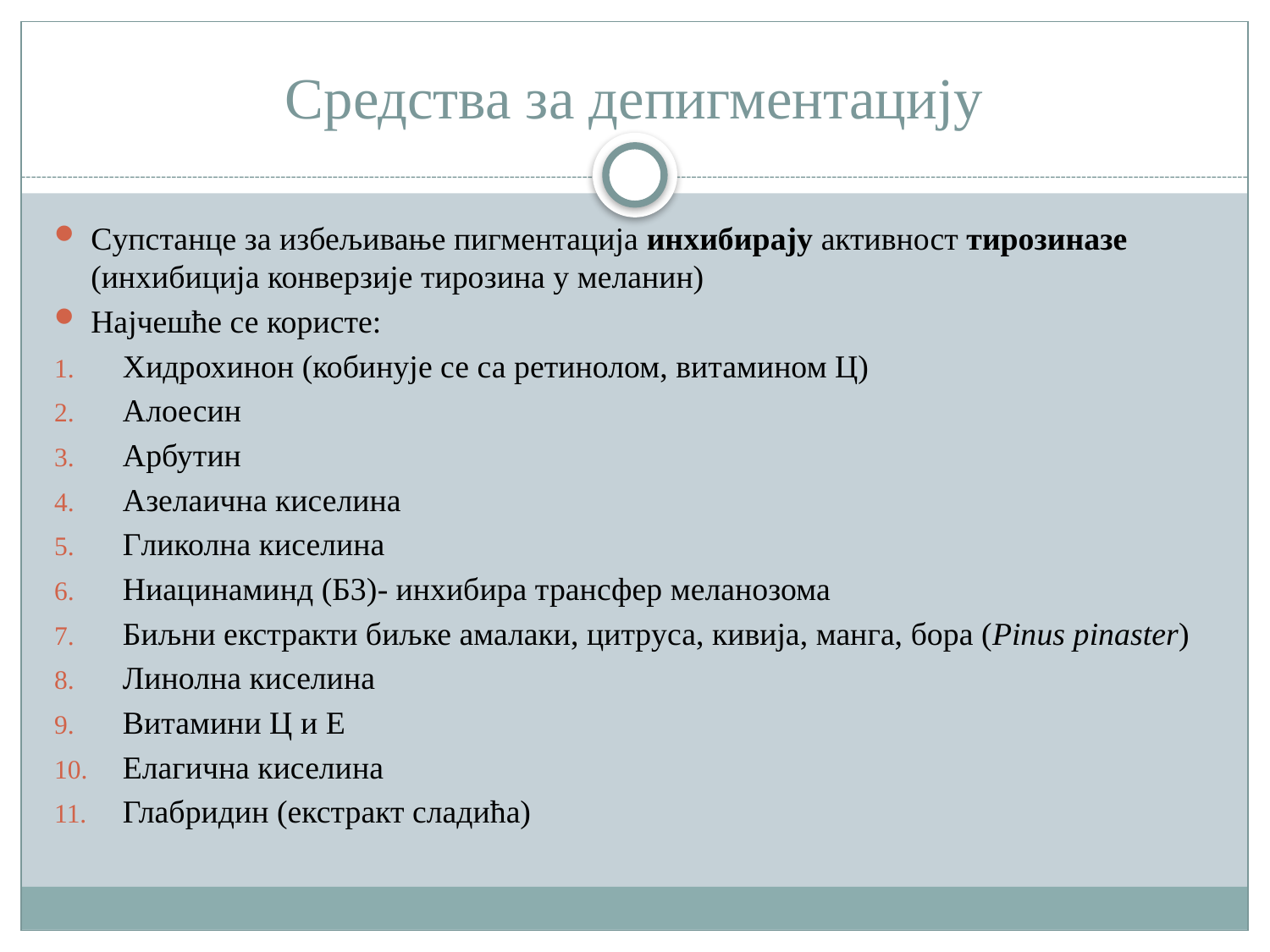

# Средства за депигментацију
Супстанце за избељивање пигментација инхибирају активност тирозиназе (инхибиција конверзије тирозина у меланин)
Најчешће се користе:
Хидрохинон (кобинује се са ретинолом, витамином Ц)
Алоесин
Арбутин
Азелаична киселина
Гликолна киселина
Ниацинаминд (Б3)- инхибира трансфер меланозома
Биљни екстракти биљке амалаки, цитруса, кивија, манга, бора (Pinus pinaster)
Линолна киселина
Витамини Ц и Е
Елагична киселина
Глабридин (екстракт сладића)